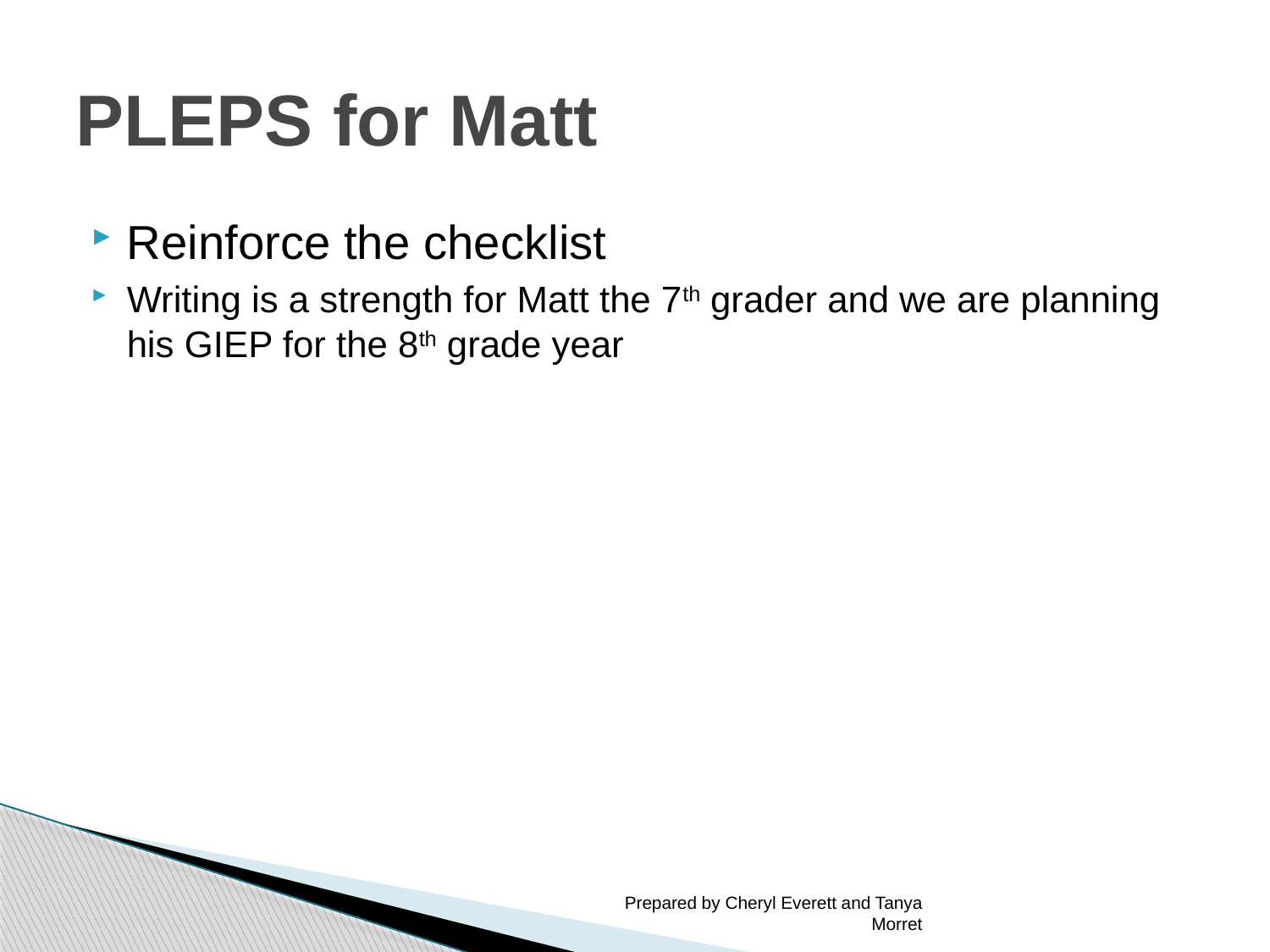

# PLEPS for Matt
Reinforce the checklist
Writing is a strength for Matt the 7th grader and we are planning his GIEP for the 8th grade year

Prepared by Cheryl Everett and Tanya Morret